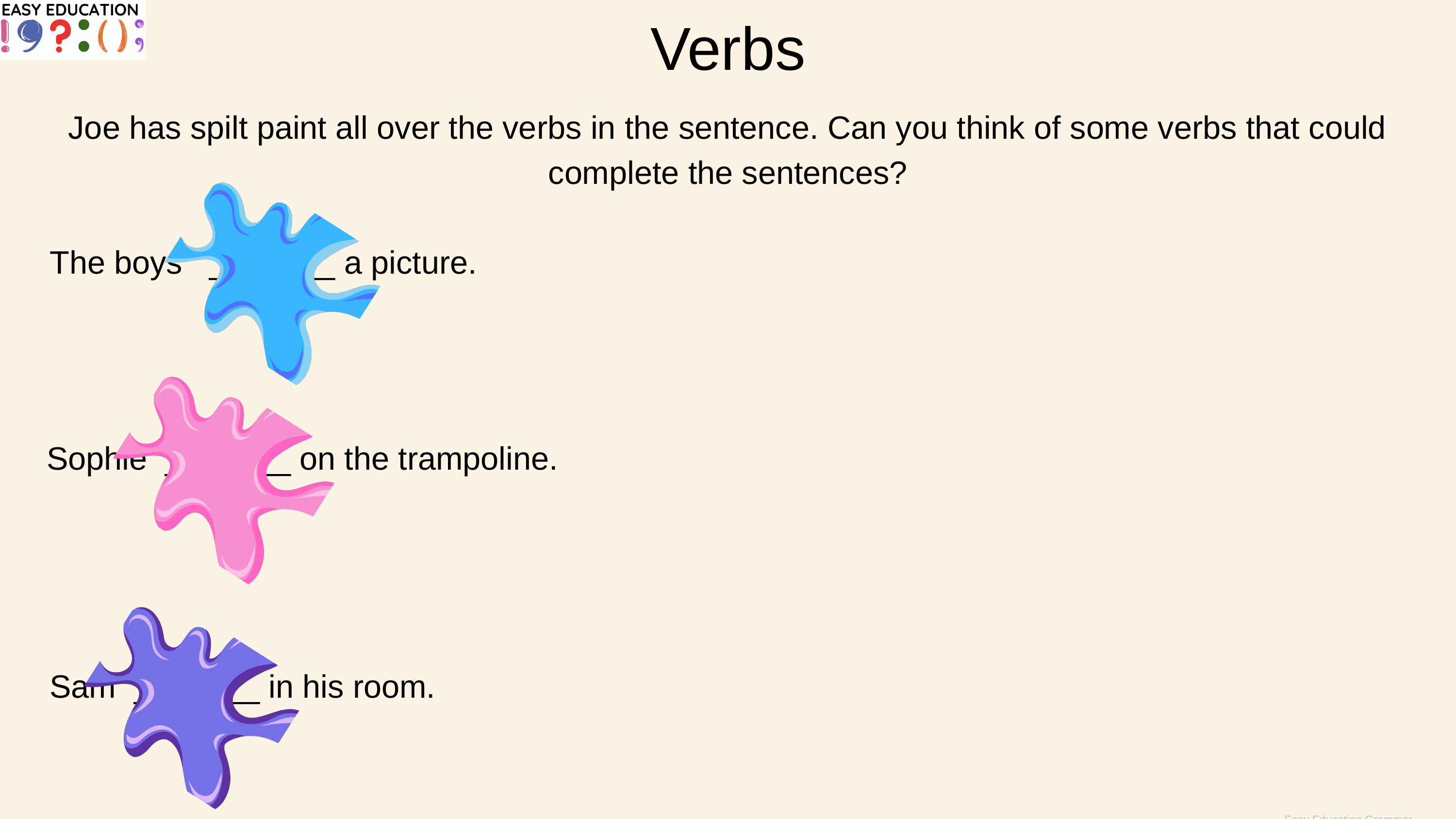

Verbs
Joe has spilt paint all over the verbs in the sentence. Can you think of some verbs that could complete the sentences?

The boys   _______ a picture.

Sophie  _______ on the trampoline.

Sam  _______ in his room.